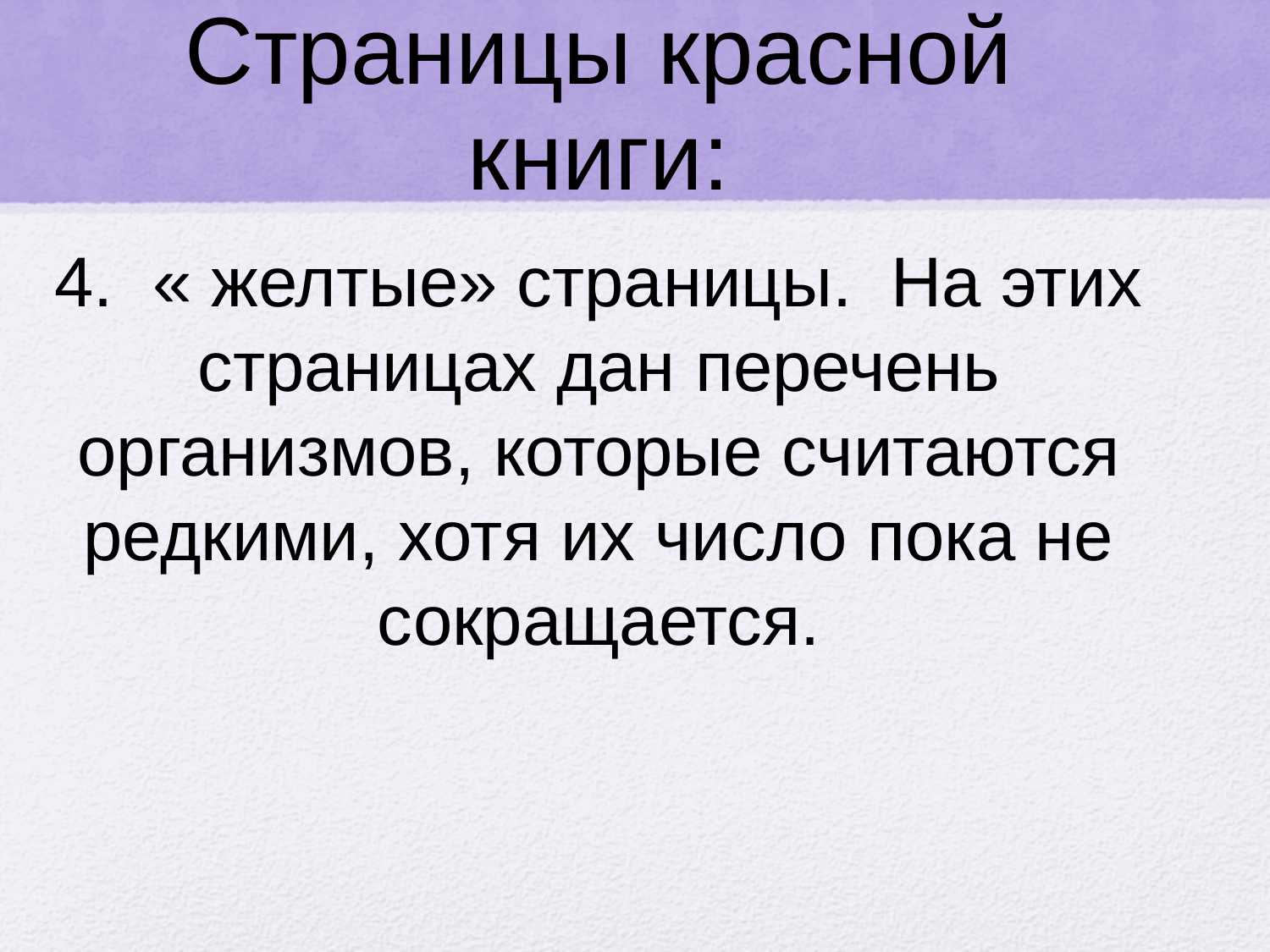

# Страницы красной книги:
4.  « желтые» страницы.  На этих страницах дан перечень организмов, которые считаются редкими, хотя их число пока не сокращается.